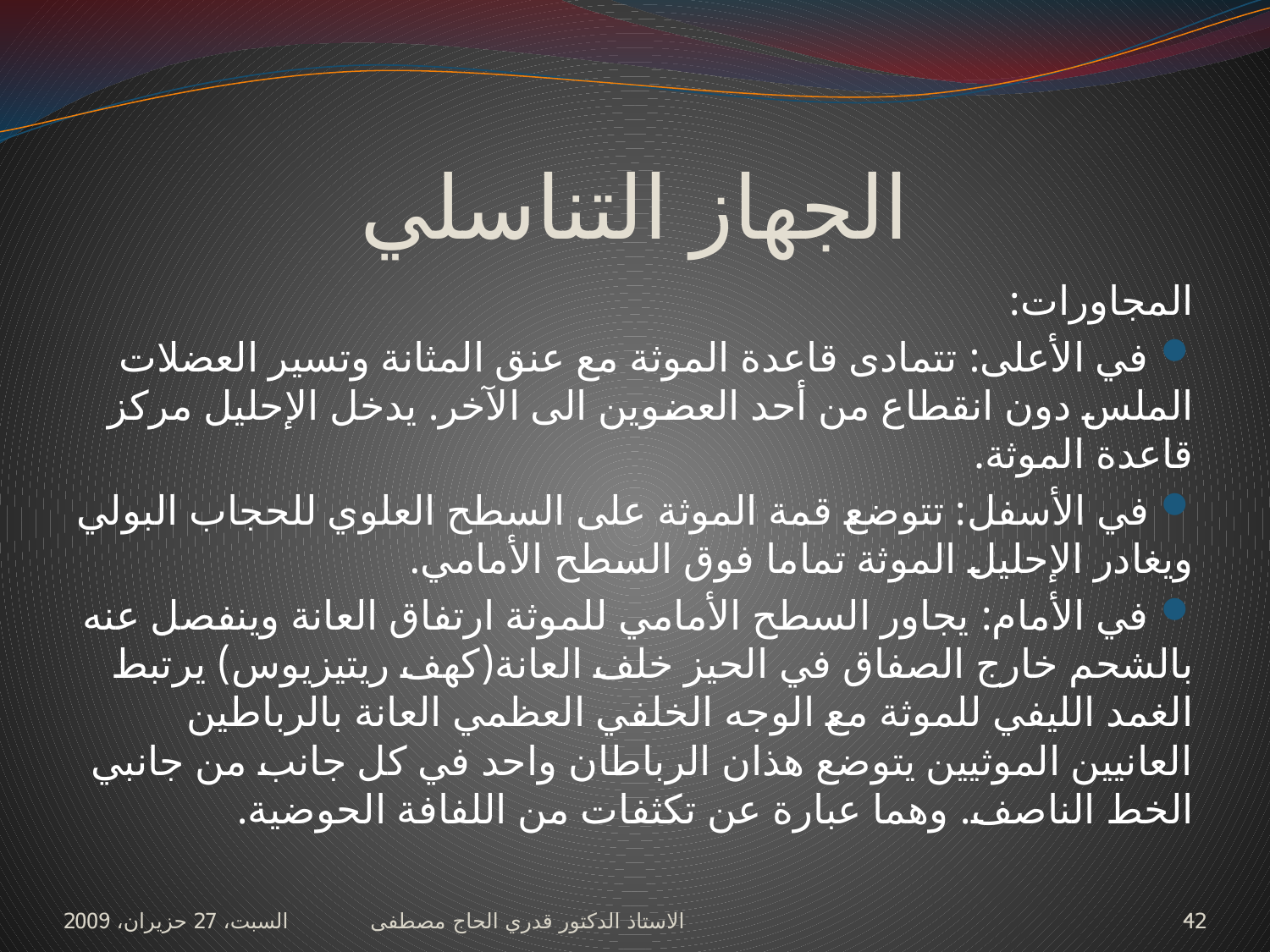

# الجهاز التناسلي
المجاورات:
 في الأعلى: تتمادى قاعدة الموثة مع عنق المثانة وتسير العضلات الملس دون انقطاع من أحد العضوين الى الآخر. يدخل الإحليل مركز قاعدة الموثة.
 في الأسفل: تتوضع قمة الموثة على السطح العلوي للحجاب البولي ويغادر الإحليل الموثة تماما فوق السطح الأمامي.
 في الأمام: يجاور السطح الأمامي للموثة ارتفاق العانة وينفصل عنه بالشحم خارج الصفاق في الحيز خلف العانة(كهف ريتيزيوس) يرتبط الغمد الليفي للموثة مع الوجه الخلفي العظمي العانة بالرباطين العانيين الموثيين يتوضع هذان الرباطان واحد في كل جانب من جانبي الخط الناصف. وهما عبارة عن تكثفات من اللفافة الحوضية.
السبت، 27 حزيران، 2009
الاستاذ الدكتور قدري الحاج مصطفى
42